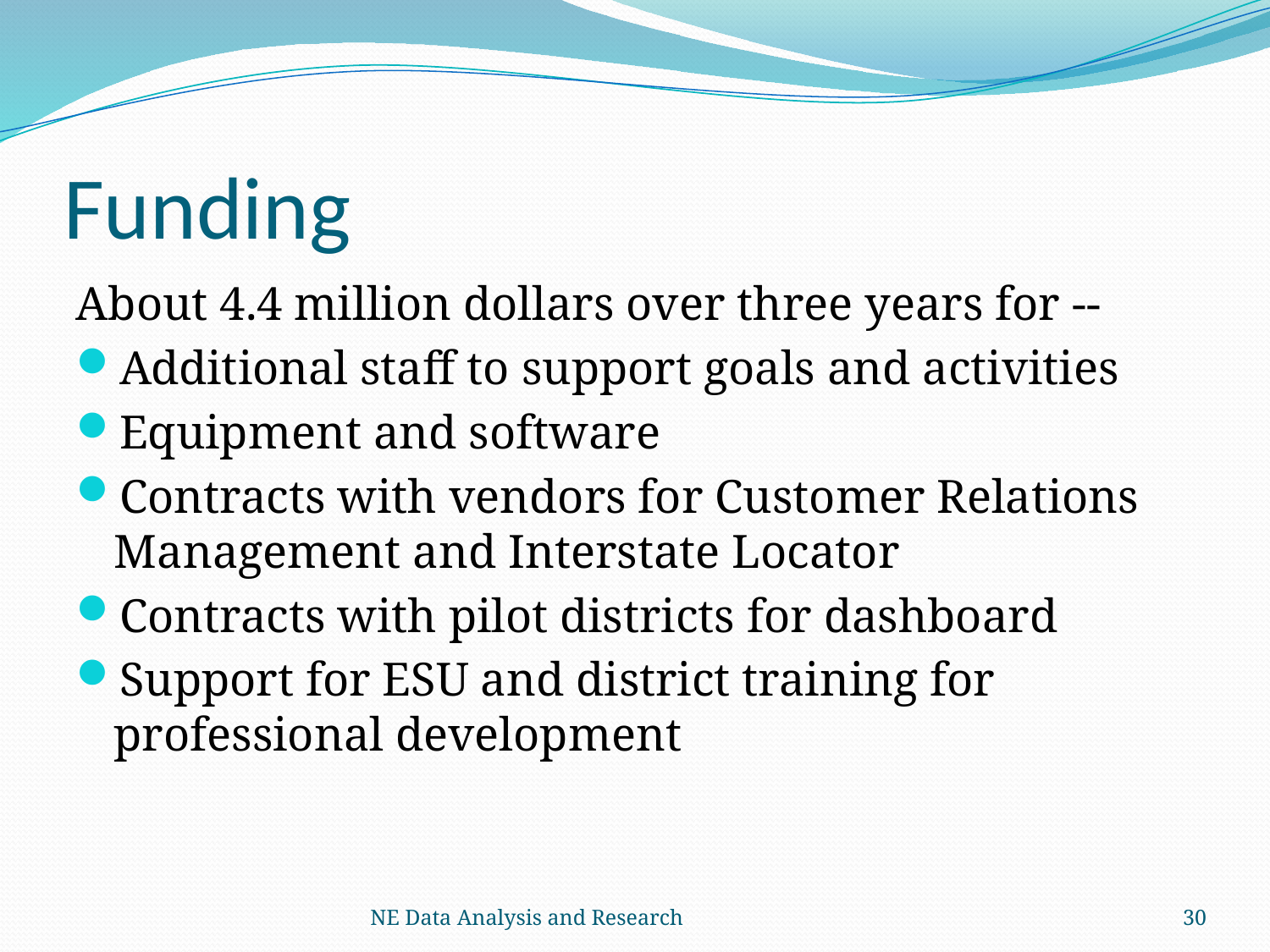

# Funding
About 4.4 million dollars over three years for --
Additional staff to support goals and activities
Equipment and software
Contracts with vendors for Customer Relations Management and Interstate Locator
Contracts with pilot districts for dashboard
Support for ESU and district training for professional development
NE Data Analysis and Research
30